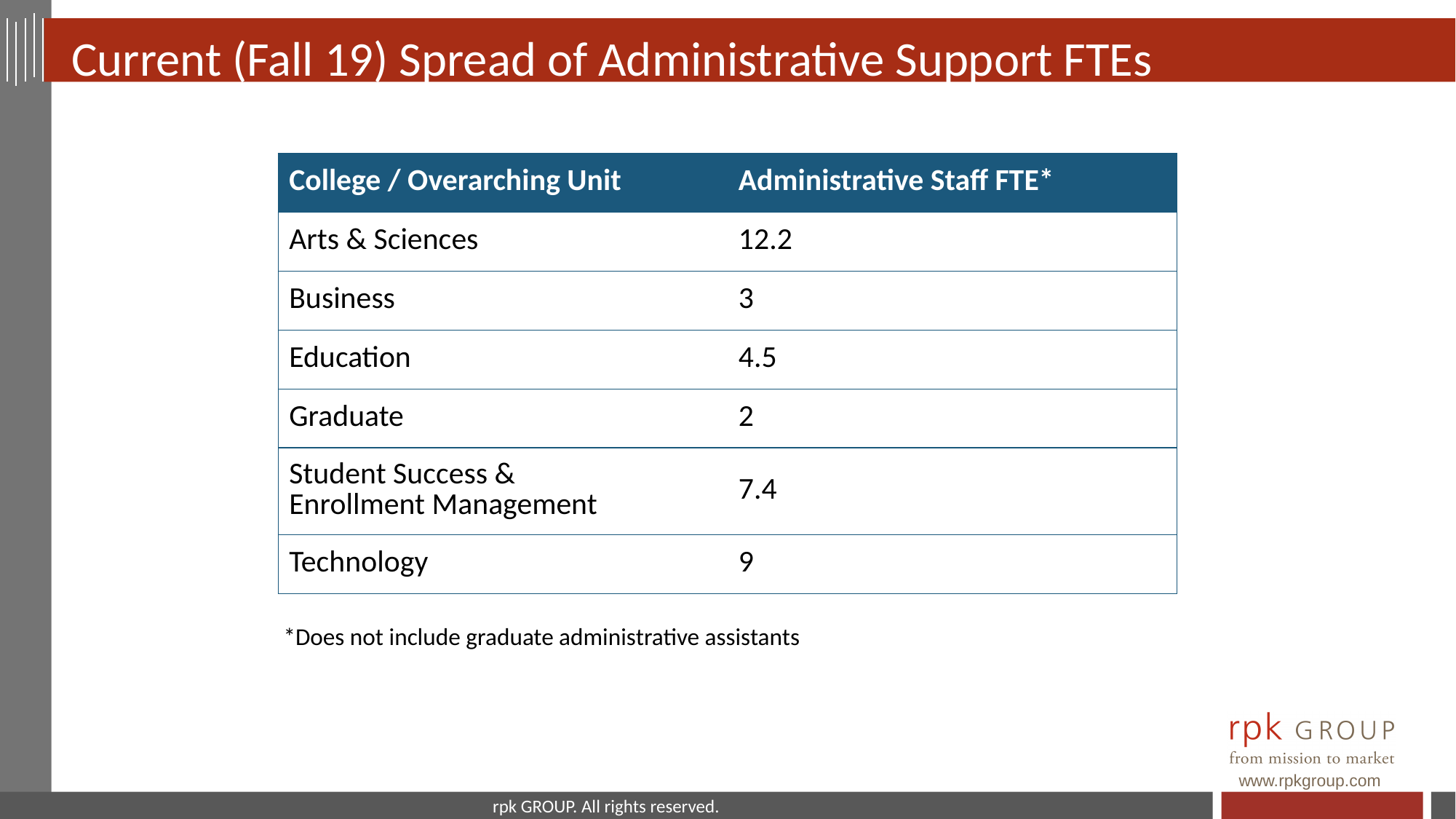

# Current (Fall 19) Spread of Administrative Support FTEs
| College / Overarching Unit | Administrative Staff FTE\* |
| --- | --- |
| Arts & Sciences | 12.2 |
| Business | 3 |
| Education | 4.5 |
| Graduate | 2 |
| Student Success & Enrollment Management | 7.4 |
| Technology | 9 |
*Does not include graduate administrative assistants